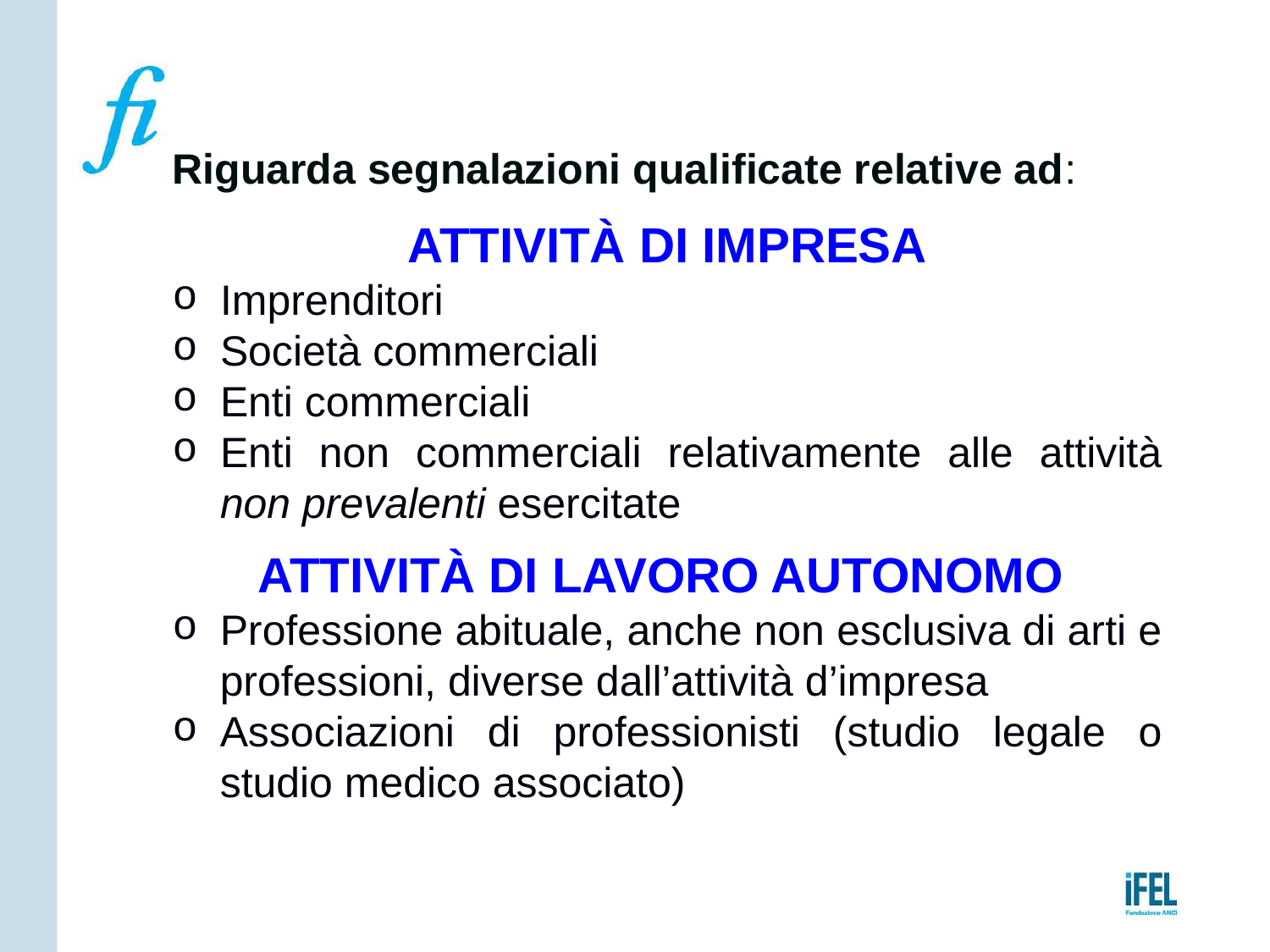

Riguarda segnalazioni qualificate relative ad:

ATTIVITÀ DI IMPRESA
Imprenditori
Società commerciali
Enti commerciali
Enti non commerciali relativamente alle attività non prevalenti esercitate

ATTIVITÀ DI LAVORO AUTONOMO
Professione abituale, anche non esclusiva di arti e professioni, diverse dall’attività d’impresa
Associazioni di professionisti (studio legale o studio medico associato)